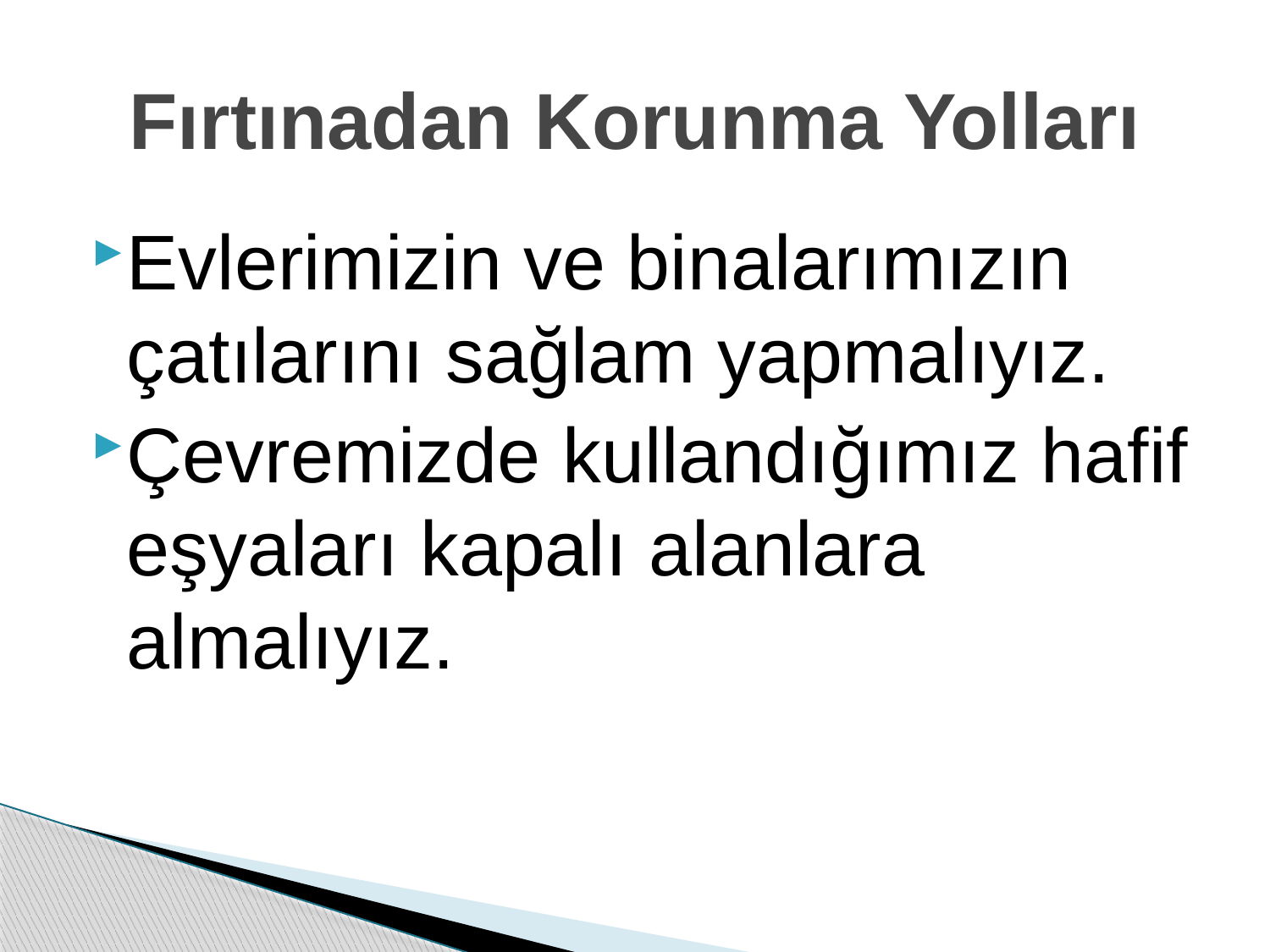

# Fırtınadan Korunma Yolları
Evlerimizin ve binalarımızın çatılarını sağlam yapmalıyız.
Çevremizde kullandığımız hafif eşyaları kapalı alanlara almalıyız.